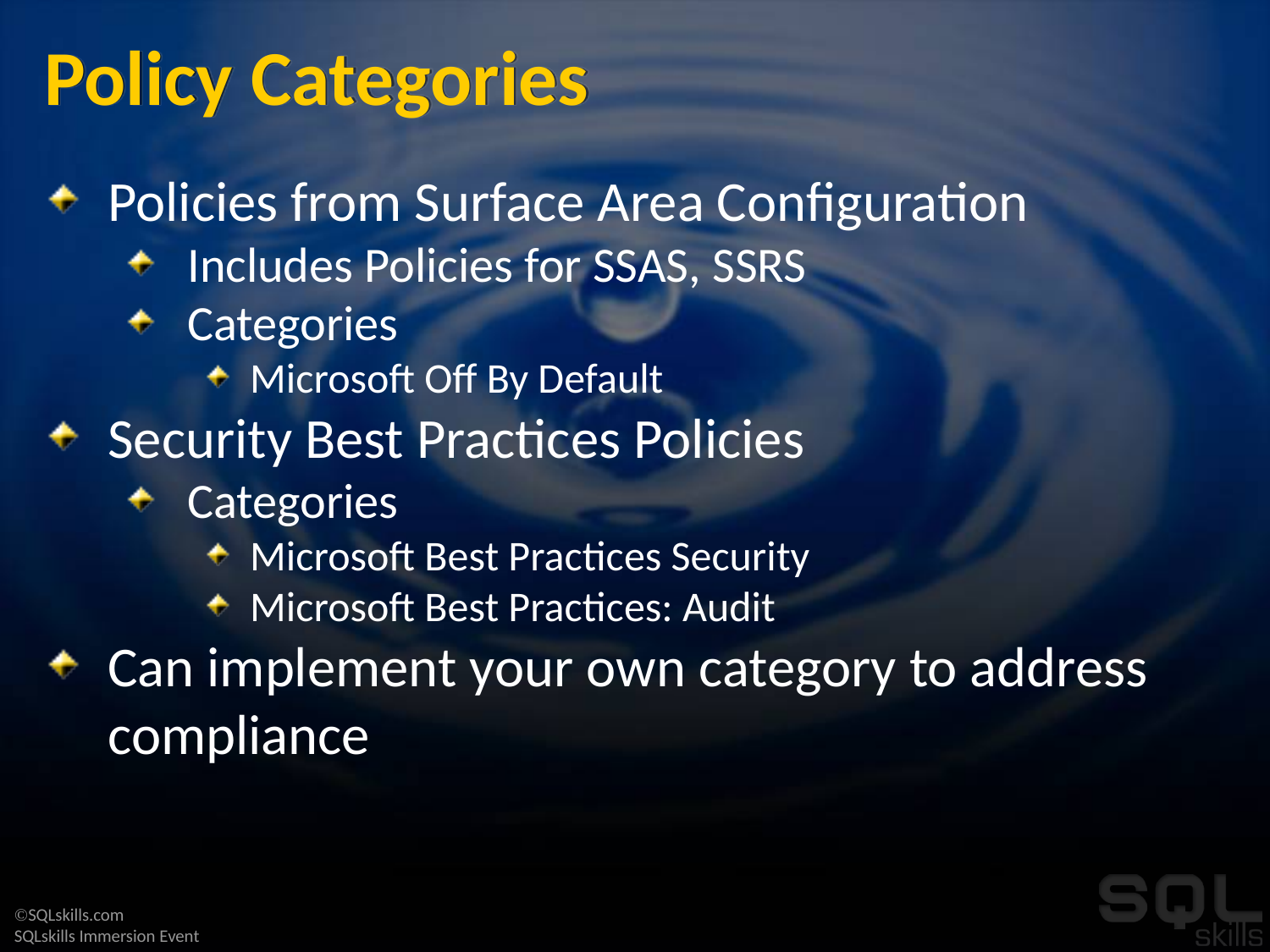

# Policy Categories
Policies from Surface Area Configuration
Includes Policies for SSAS, SSRS
Categories
Microsoft Off By Default
Security Best Practices Policies
Categories
Microsoft Best Practices Security
Microsoft Best Practices: Audit
Can implement your own category to address compliance